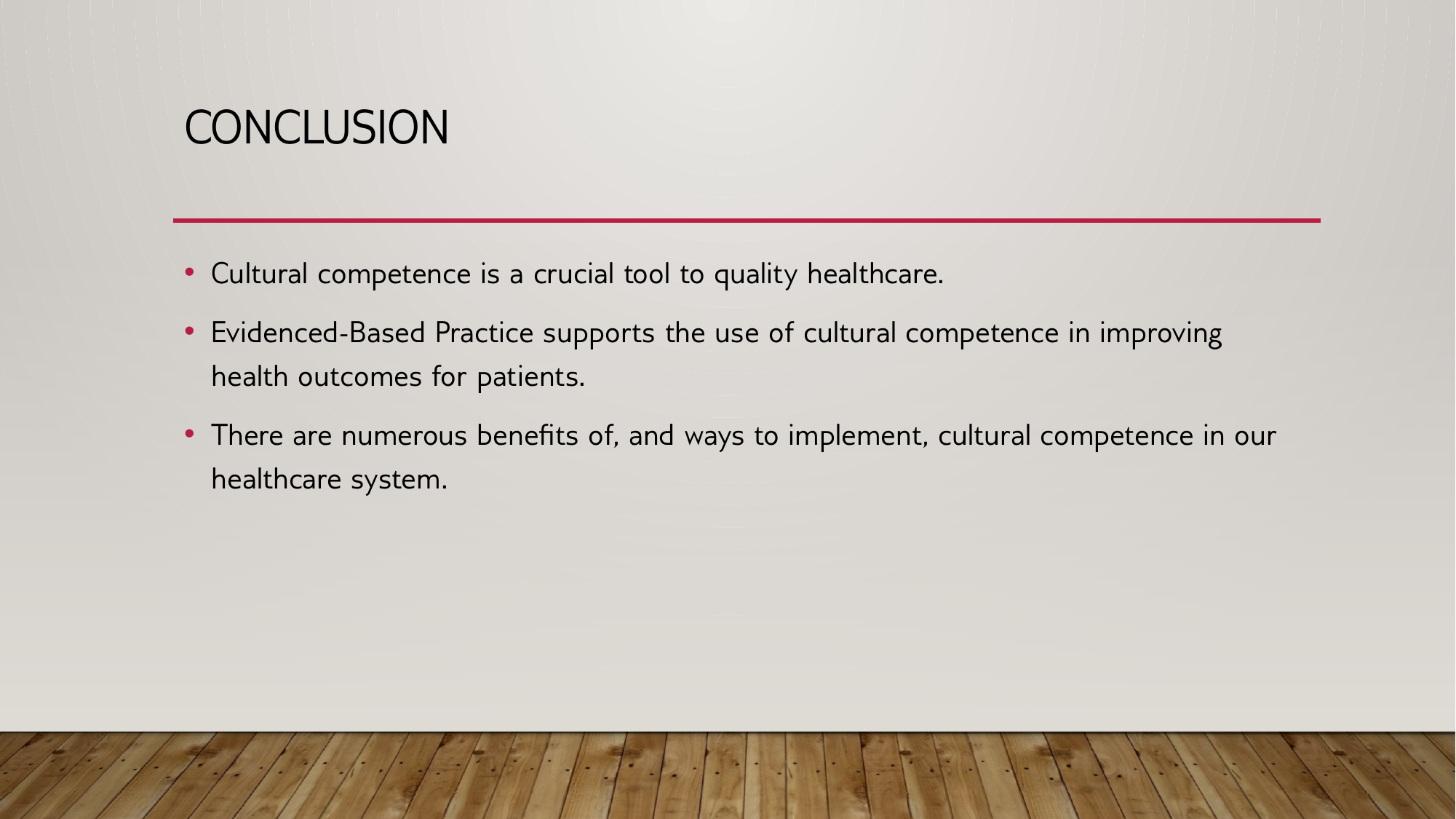

# Conclusion
Cultural competence is a crucial tool to quality healthcare.
Evidenced-Based Practice supports the use of cultural competence in improving health outcomes for patients.
There are numerous benefits of, and ways to implement, cultural competence in our healthcare system.